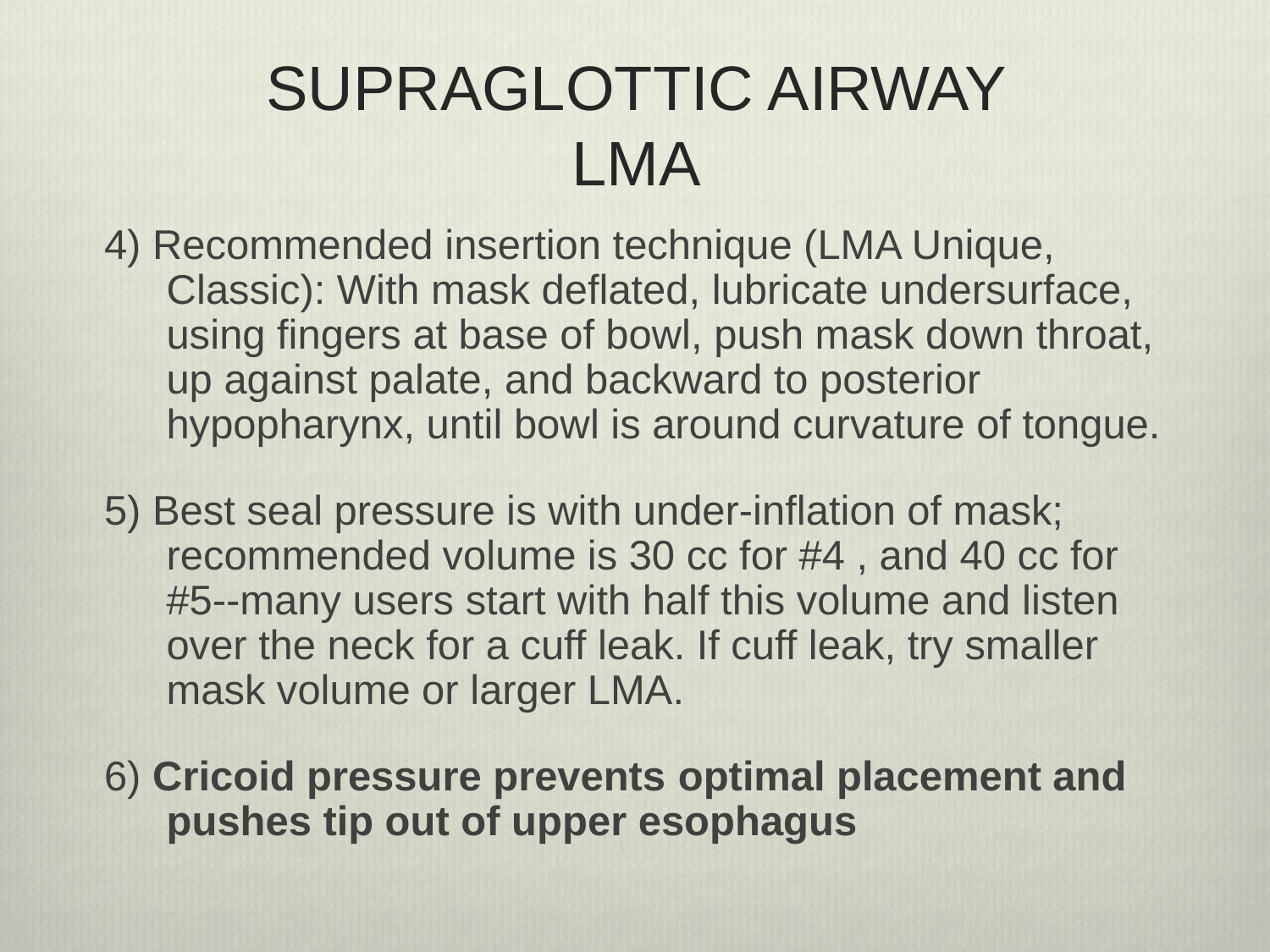

# SUPRAGLOTTIC AIRWAY LMA
4) Recommended insertion technique (LMA Unique, Classic): With mask deflated, lubricate undersurface, using fingers at base of bowl, push mask down throat, up against palate, and backward to posterior hypopharynx, until bowl is around curvature of tongue.
5) Best seal pressure is with under-inflation of mask; recommended volume is 30 cc for #4 , and 40 cc for #5--many users start with half this volume and listen over the neck for a cuff leak. If cuff leak, try smaller mask volume or larger LMA.
6) Cricoid pressure prevents optimal placement and pushes tip out of upper esophagus